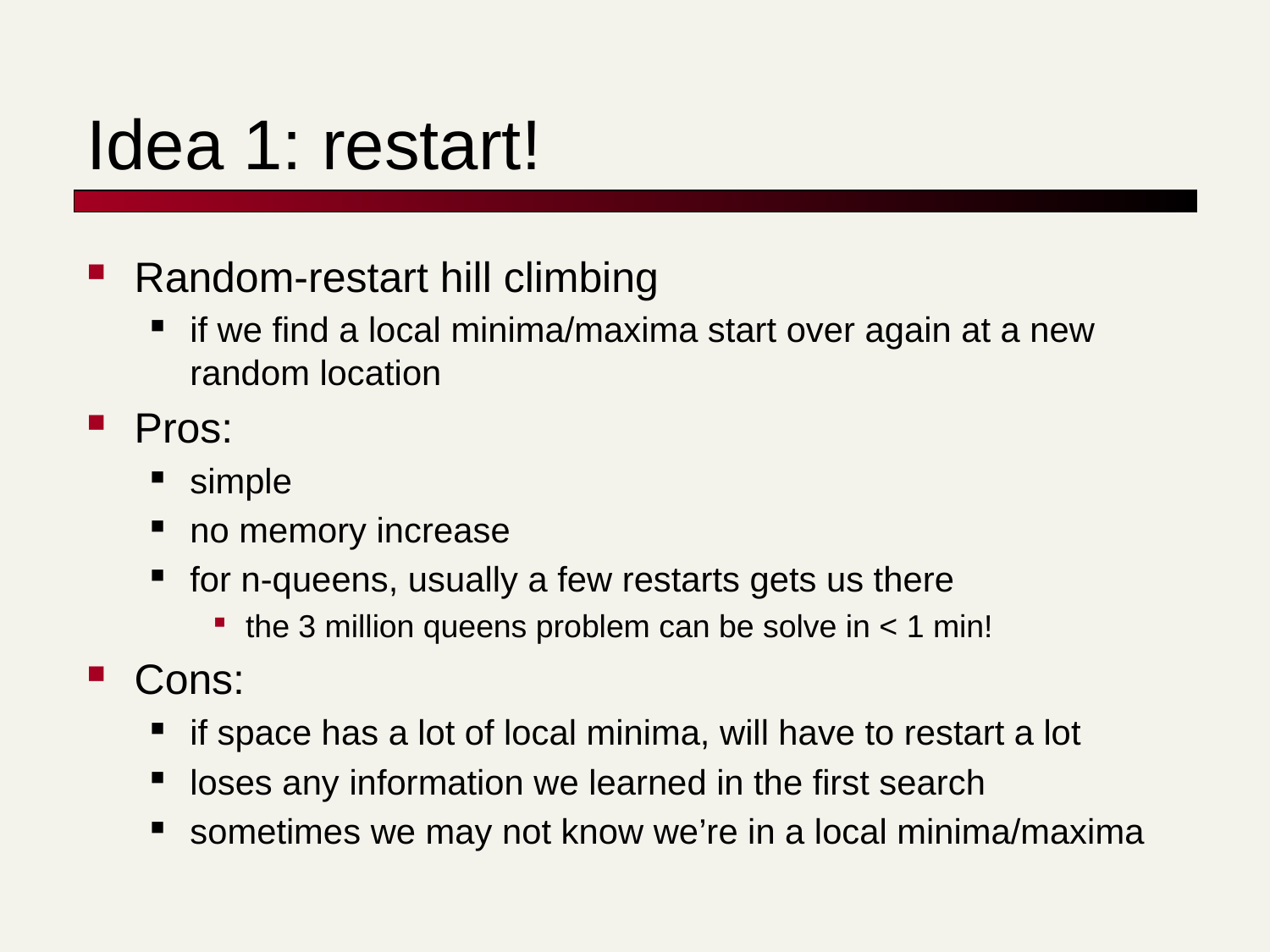

# Idea 1: restart!
Random-restart hill climbing
if we find a local minima/maxima start over again at a new random location
Pros:
simple
no memory increase
for n-queens, usually a few restarts gets us there
the 3 million queens problem can be solve in < 1 min!
Cons:
if space has a lot of local minima, will have to restart a lot
loses any information we learned in the first search
sometimes we may not know we’re in a local minima/maxima